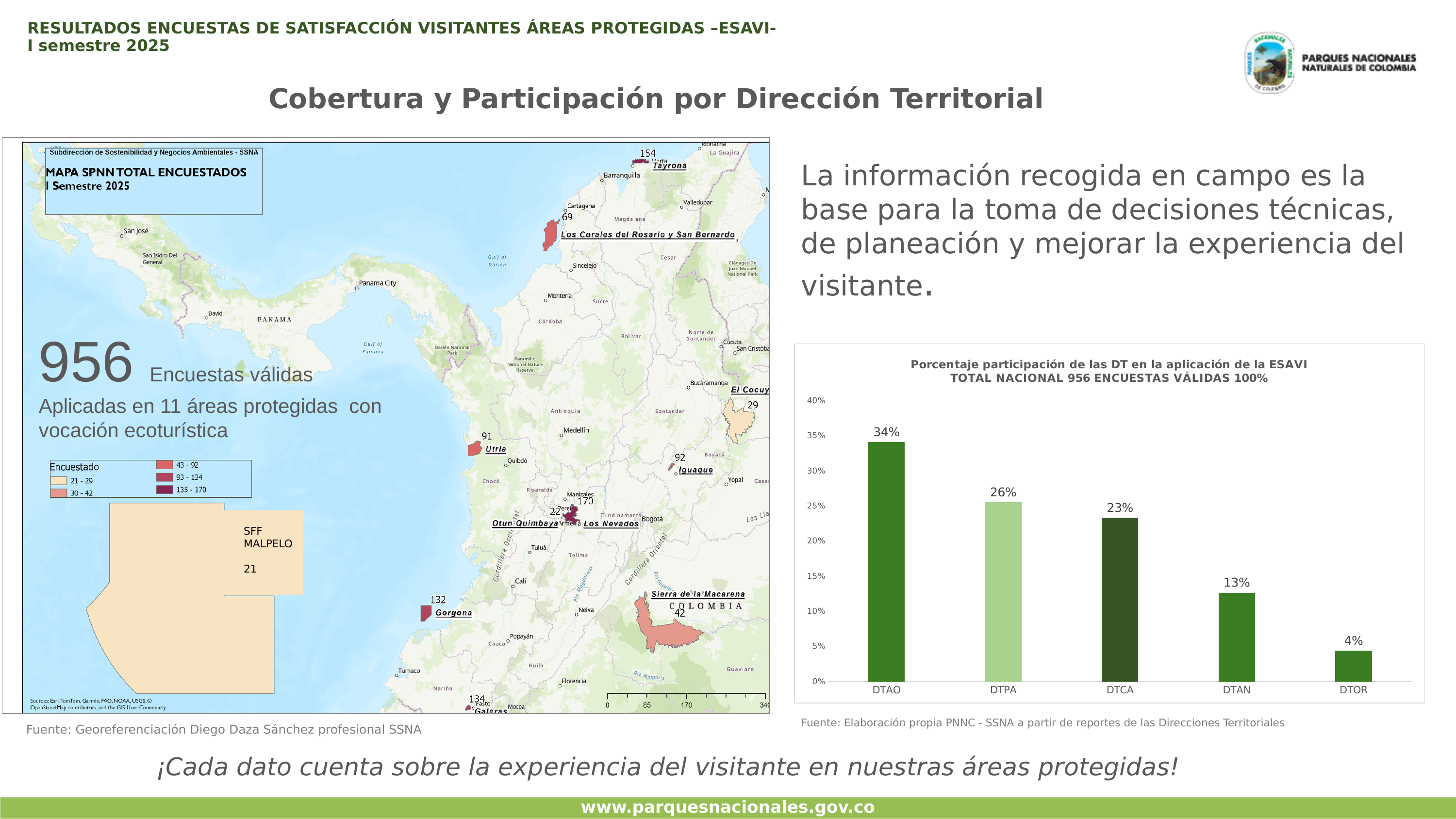

RESULTADOS ENCUESTAS DE SATISFACCIÓN VISITANTES ÁREAS PROTEGIDAS –ESAVI-
I semestre 2025
Cobertura y Participación por Dirección Territorial

La información recogida en campo es la base para la toma de decisiones técnicas, de planeación y mejorar la experiencia del visitante.
956 Encuestas válidas
Aplicadas en 11 áreas protegidas  con vocación ecoturística

### Chart: Porcentaje participación de las DT en la aplicación de la ESAVI
TOTAL NACIONAL 956 ENCUESTAS VÁLIDAS 100%

| Category |  |
|---|---|
| DTAO | 0.3410041841004184 |
| DTPA | 0.25523012552301255 |
| DTCA | 0.23326359832635984 |
| DTAN | 0.12656903765690378 |
| DTOR | 0.043933054393305436 |
SFF MALPELO

21
Fuente: Elaboración propia PNNC - SSNA a partir de reportes de las Direcciones Territoriales
Fuente: Georeferenciación Diego Daza Sánchez profesional SSNA
¡Cada dato cuenta sobre la experiencia del visitante en nuestras áreas protegidas!